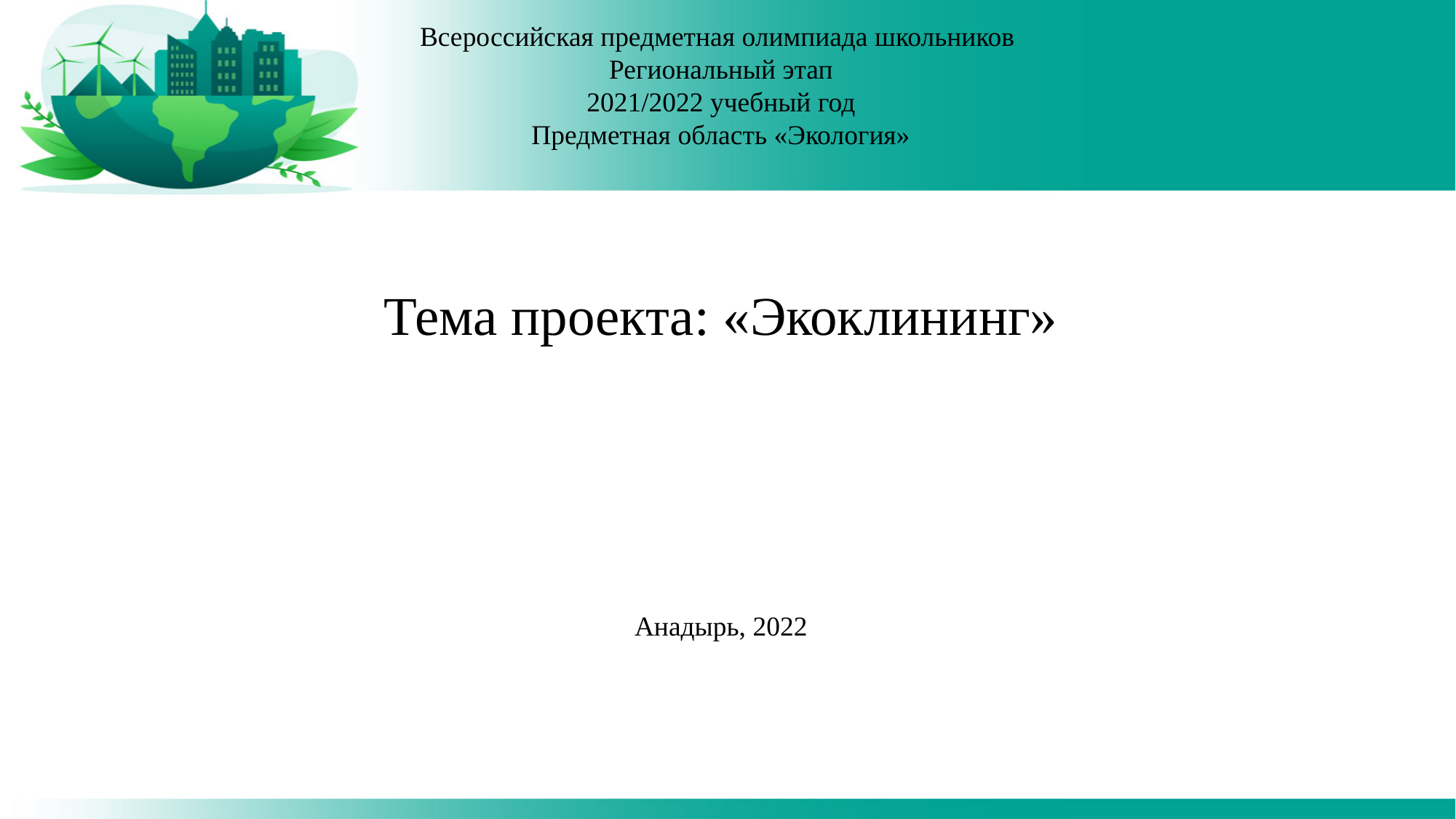

# Всероссийская предметная олимпиада школьников Региональный этап 2021/2022 учебный год Предметная область «Экология» Тема проекта: «Экоклининг» Анадырь, 2022